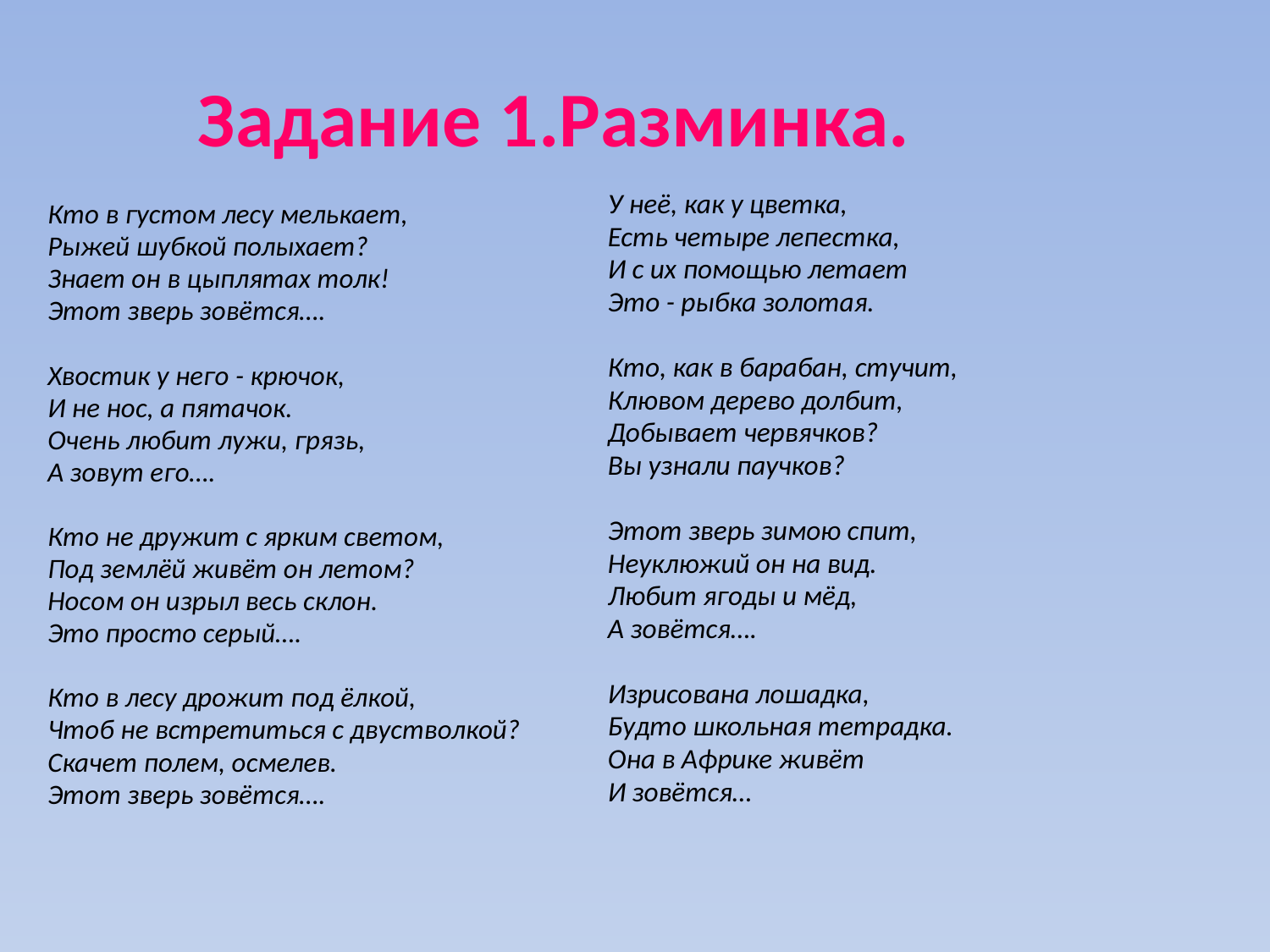

# Задание 1.Разминка.
У неё, как у цветка,
Есть четыре лепестка,
И с их помощью летает
Это - рыбка золотая.

Кто, как в барабан, стучит,
Клювом дерево долбит,
Добывает червячков?
Вы узнали паучков?

Этот зверь зимою спит,
Неуклюжий он на вид.
Любит ягоды и мёд,
А зовётся….

Изрисована лошадка,
Будто школьная тетрадка.
Она в Африке живёт
И зовётся…
Кто в густом лесу мелькает,
Рыжей шубкой полыхает?
Знает он в цыплятах толк!
Этот зверь зовётся….

Хвостик у него - крючок,
И не нос, а пятачок.
Очень любит лужи, грязь,
А зовут его….

Кто не дружит с ярким светом,
Под землёй живёт он летом?
Носом он изрыл весь склон.
Это просто серый….

Кто в лесу дрожит под ёлкой,
Чтоб не встретиться с двустволкой?
Скачет полем, осмелев.
Этот зверь зовётся….